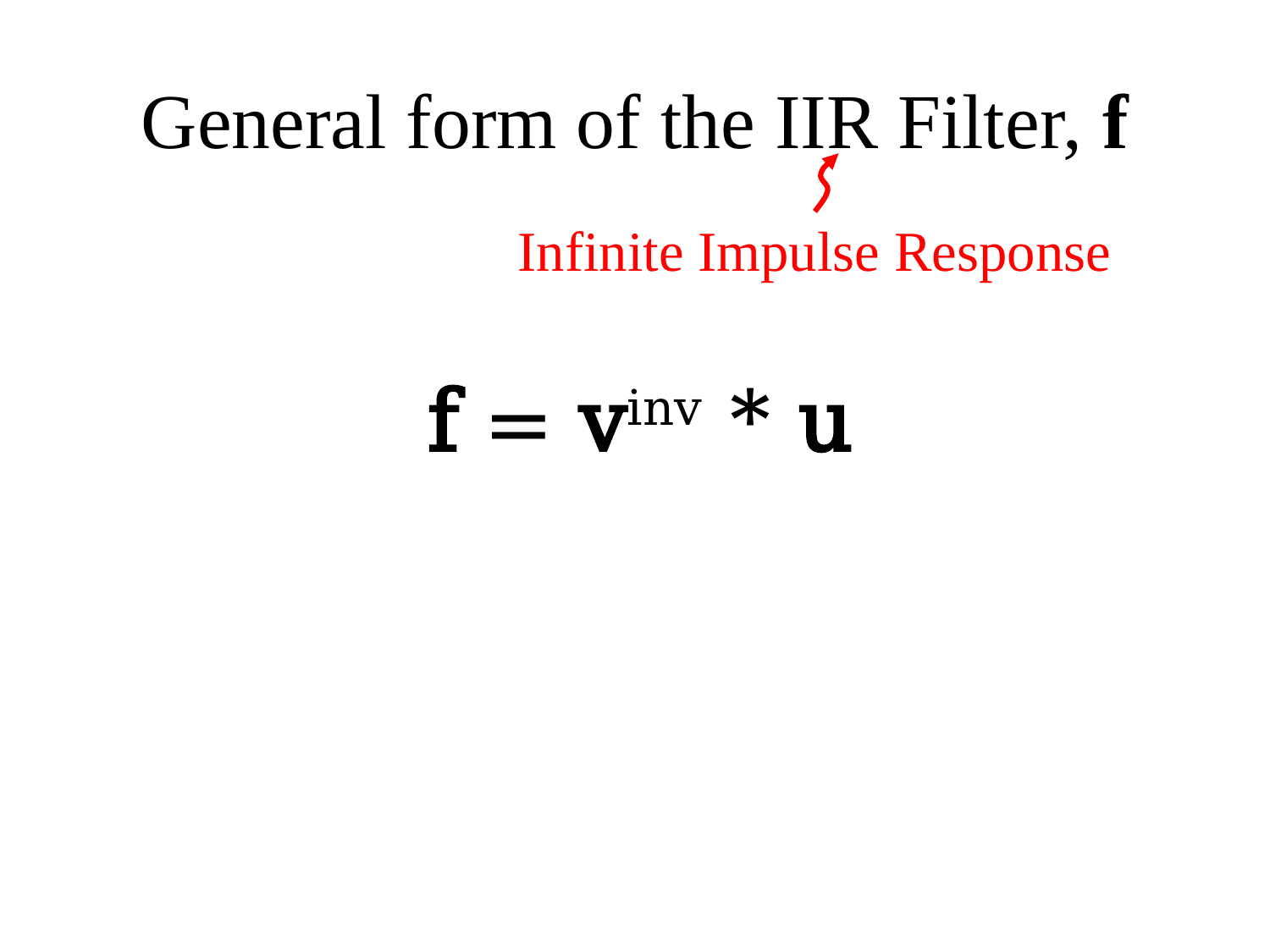

# General form of the IIR Filter, f

Infinite Impulse Response
f = vinv * u